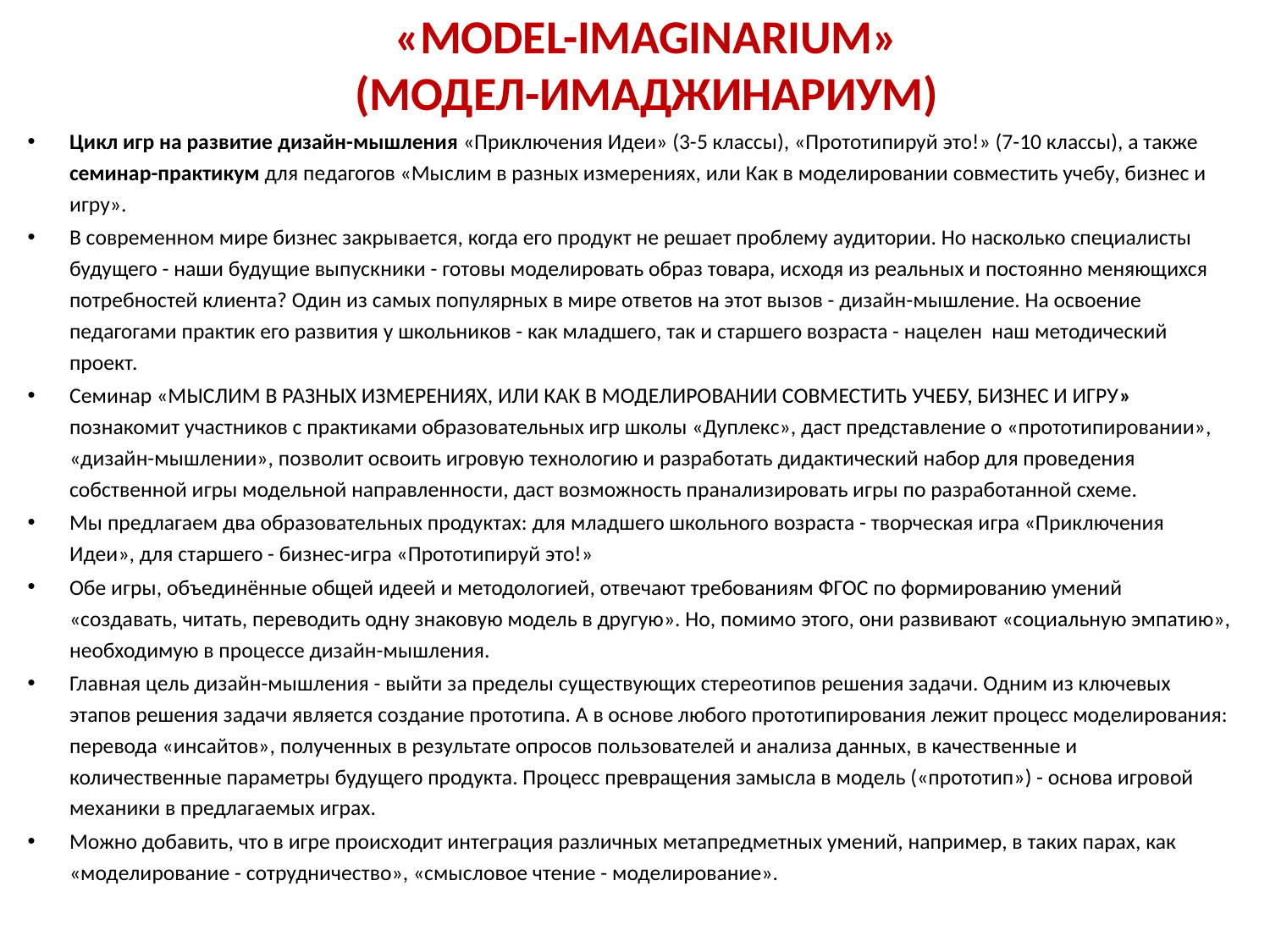

# «MODEL-IMAGINARIUM» (МОДЕЛ-ИМАДЖИНАРИУМ)
Цикл игр на развитие дизайн-мышления «Приключения Идеи» (3-5 классы), «Прототипируй это!» (7-10 классы), а также семинар-практикум для педагогов «Мыслим в разных измерениях, или Как в моделировании совместить учебу, бизнес и игру».
В современном мире бизнес закрывается, когда его продукт не решает проблему аудитории. Но насколько специалисты будущего - наши будущие выпускники - готовы моделировать образ товара, исходя из реальных и постоянно меняющихся потребностей клиента? Один из самых популярных в мире ответов на этот вызов - дизайн-мышление. На освоение педагогами практик его развития у школьников - как младшего, так и старшего возраста - нацелен  наш методический  проект.
Семинар «МЫСЛИМ В РАЗНЫХ ИЗМЕРЕНИЯХ, ИЛИ КАК В МОДЕЛИРОВАНИИ СОВМЕСТИТЬ УЧЕБУ, БИЗНЕС И ИГРУ» познакомит участников с практиками образовательных игр школы «Дуплекс», даст представление о «прототипировании», «дизайн-мышлении», позволит освоить игровую технологию и разработать дидактический набор для проведения собственной игры модельной направленности, даст возможность пранализировать игры по разработанной схеме.
Мы предлагаем два образовательных продуктах: для младшего школьного возраста - творческая игра «Приключения Идеи», для старшего - бизнес-игра «Прототипируй это!»
Обе игры, объединённые общей идеей и методологией, отвечают требованиям ФГОС по формированию умений «создавать, читать, переводить одну знаковую модель в другую». Но, помимо этого, они развивают «социальную эмпатию», необходимую в процессе дизайн-мышления.
Главная цель дизайн-мышления - выйти за пределы существующих стереотипов решения задачи. Одним из ключевых этапов решения задачи является создание прототипа. А в основе любого прототипирования лежит процесс моделирования: перевода «инсайтов», полученных в результате опросов пользователей и анализа данных, в качественные и количественные параметры будущего продукта. Процесс превращения замысла в модель («прототип») - основа игровой механики в предлагаемых играх.
Можно добавить, что в игре происходит интеграция различных метапредметных умений, например, в таких парах, как «моделирование - сотрудничество», «смысловое чтение - моделирование».